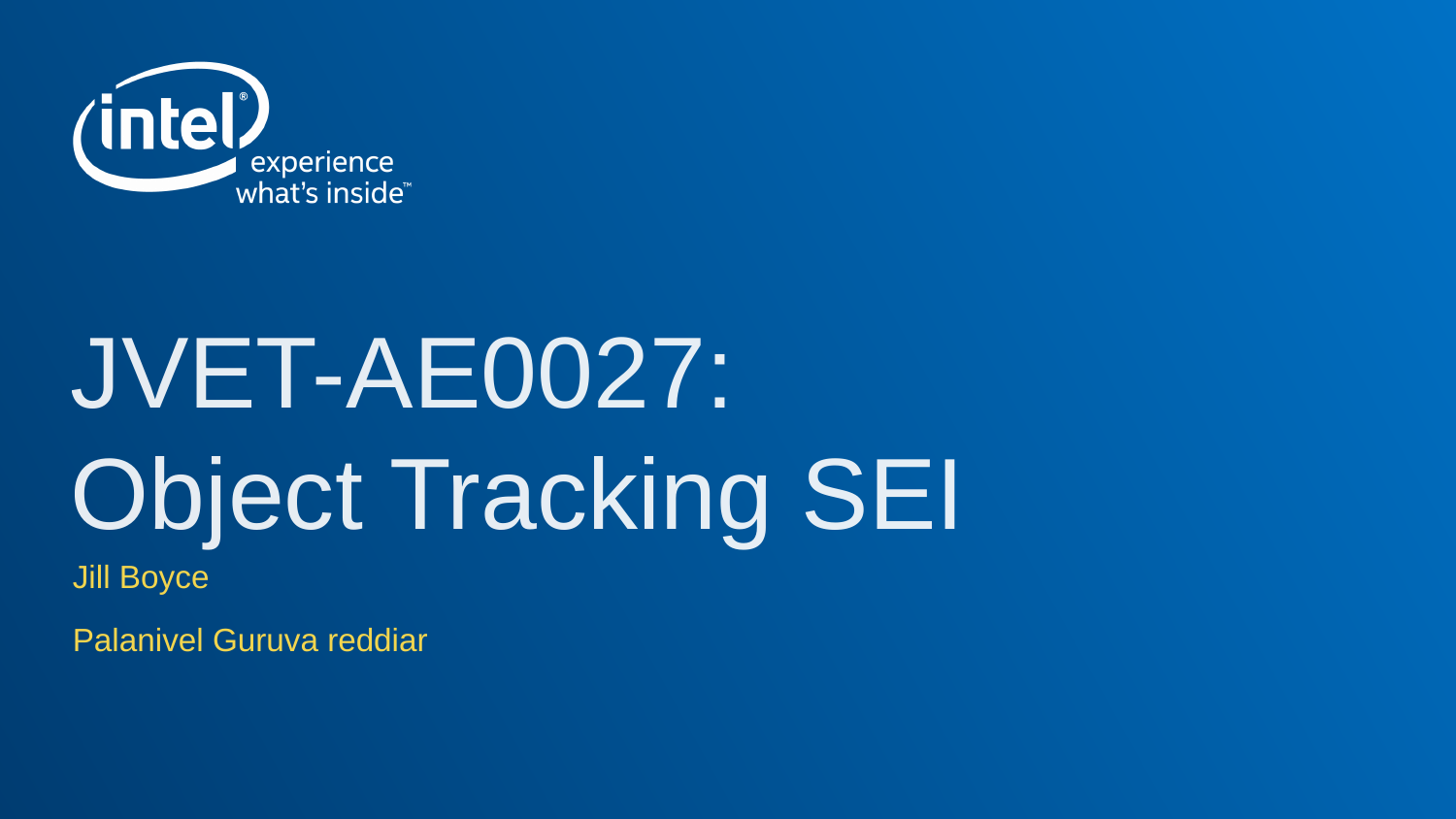

# JVET-AE0027: Object Tracking SEI
Jill Boyce
Palanivel Guruva reddiar